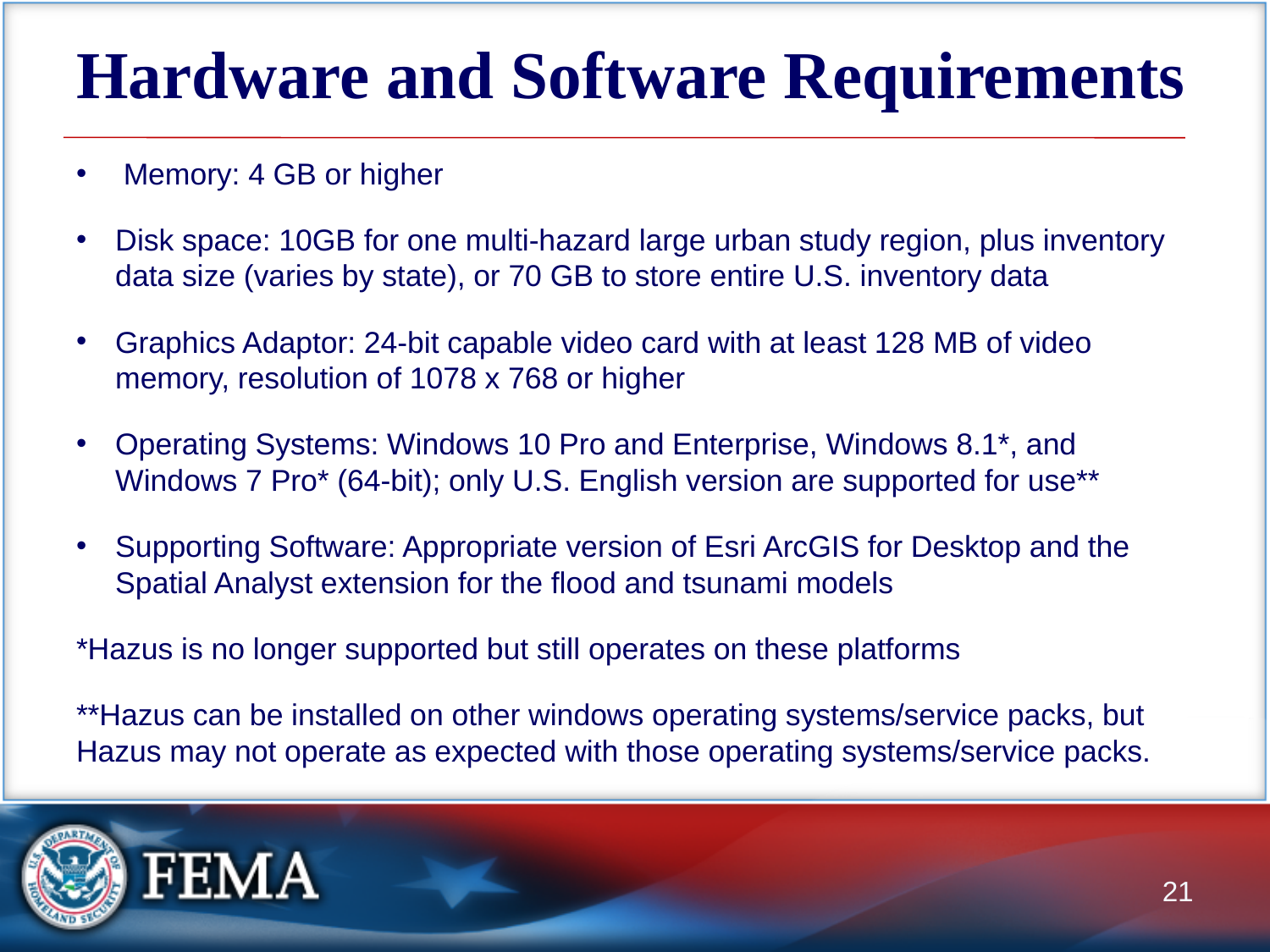

# Hardware and Software Requirements
 Memory: 4 GB or higher
Disk space: 10GB for one multi-hazard large urban study region, plus inventory data size (varies by state), or 70 GB to store entire U.S. inventory data
Graphics Adaptor: 24-bit capable video card with at least 128 MB of video memory, resolution of 1078 x 768 or higher
Operating Systems: Windows 10 Pro and Enterprise, Windows 8.1*, and Windows 7 Pro* (64-bit); only U.S. English version are supported for use**
Supporting Software: Appropriate version of Esri ArcGIS for Desktop and the Spatial Analyst extension for the flood and tsunami models
*Hazus is no longer supported but still operates on these platforms
**Hazus can be installed on other windows operating systems/service packs, but Hazus may not operate as expected with those operating systems/service packs.
21